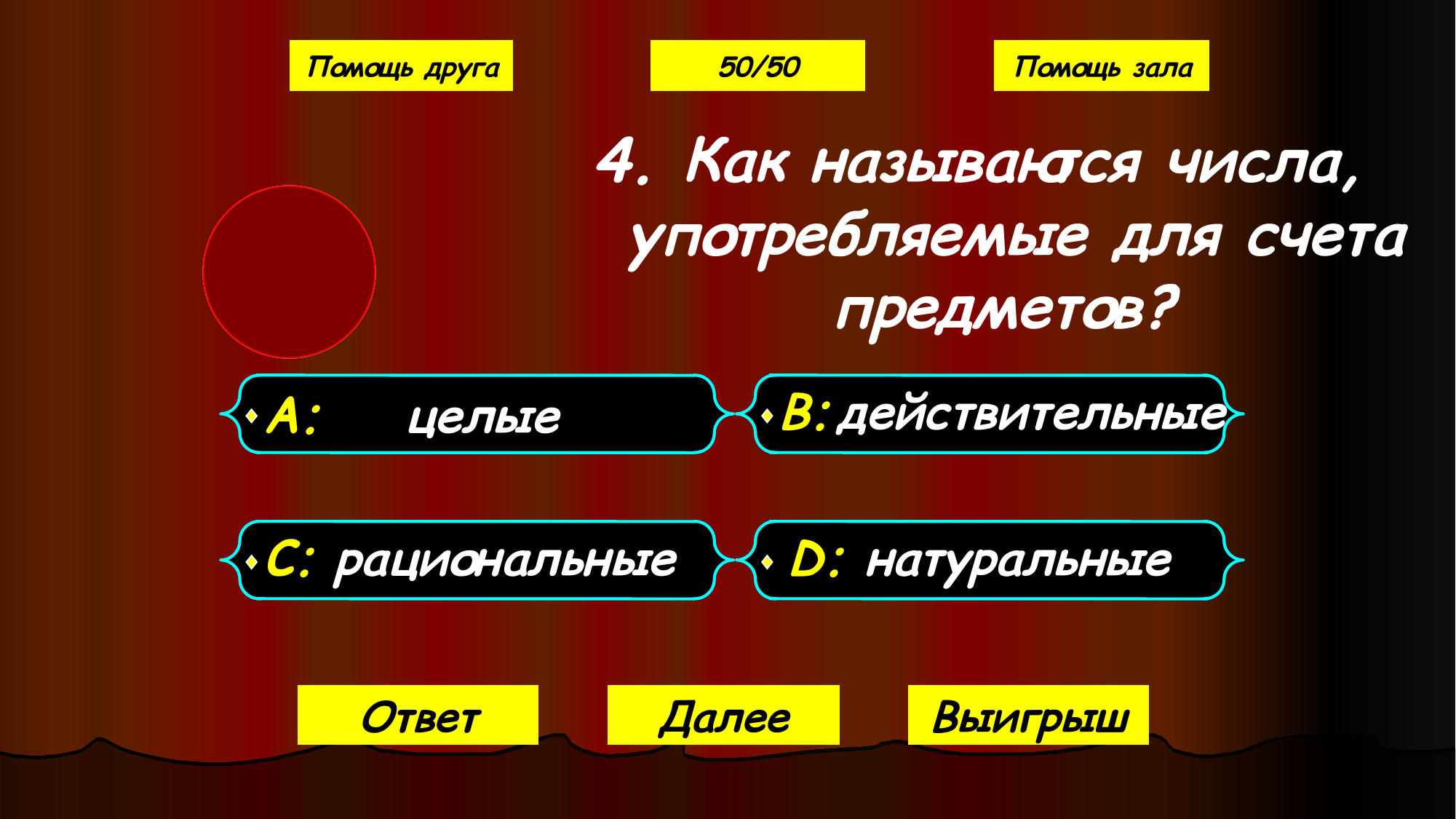

Помощь друга
50/50
Помощь зала
 4. Как называются числа, употребляемые для счета предметов?

А:    целые

В: действительные

С:   рациональные

D: натуральные

Ответ
Далее
Выигрыш